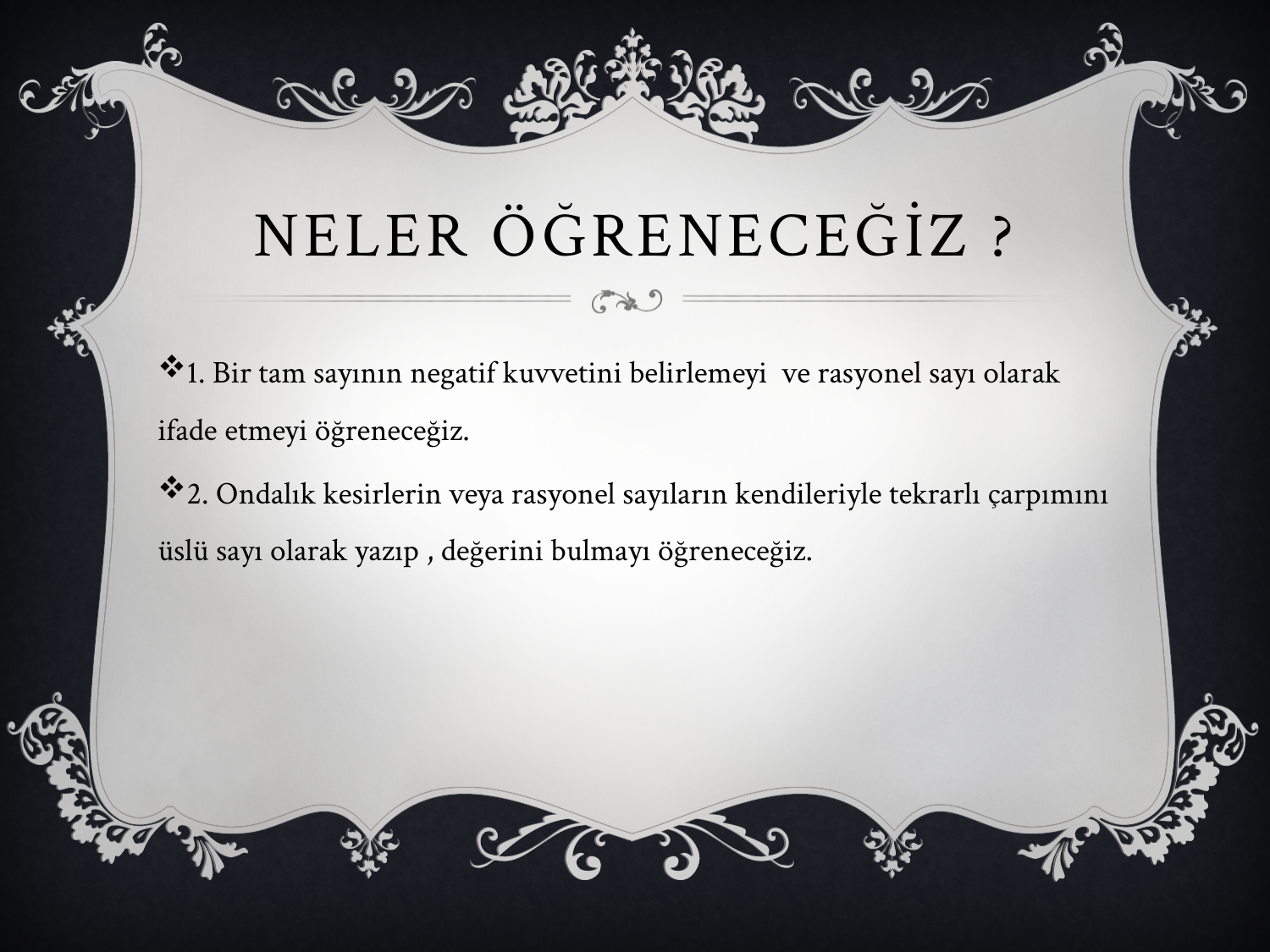

# NELER ÖĞRENECEĞİZ ?
1. Bir tam sayının negatif kuvvetini belirlemeyi  ve rasyonel sayı olarak ifade etmeyi öğreneceğiz.
2. Ondalık kesirlerin veya rasyonel sayıların kendileriyle tekrarlı çarpımını üslü sayı olarak yazıp , değerini bulmayı öğreneceğiz.